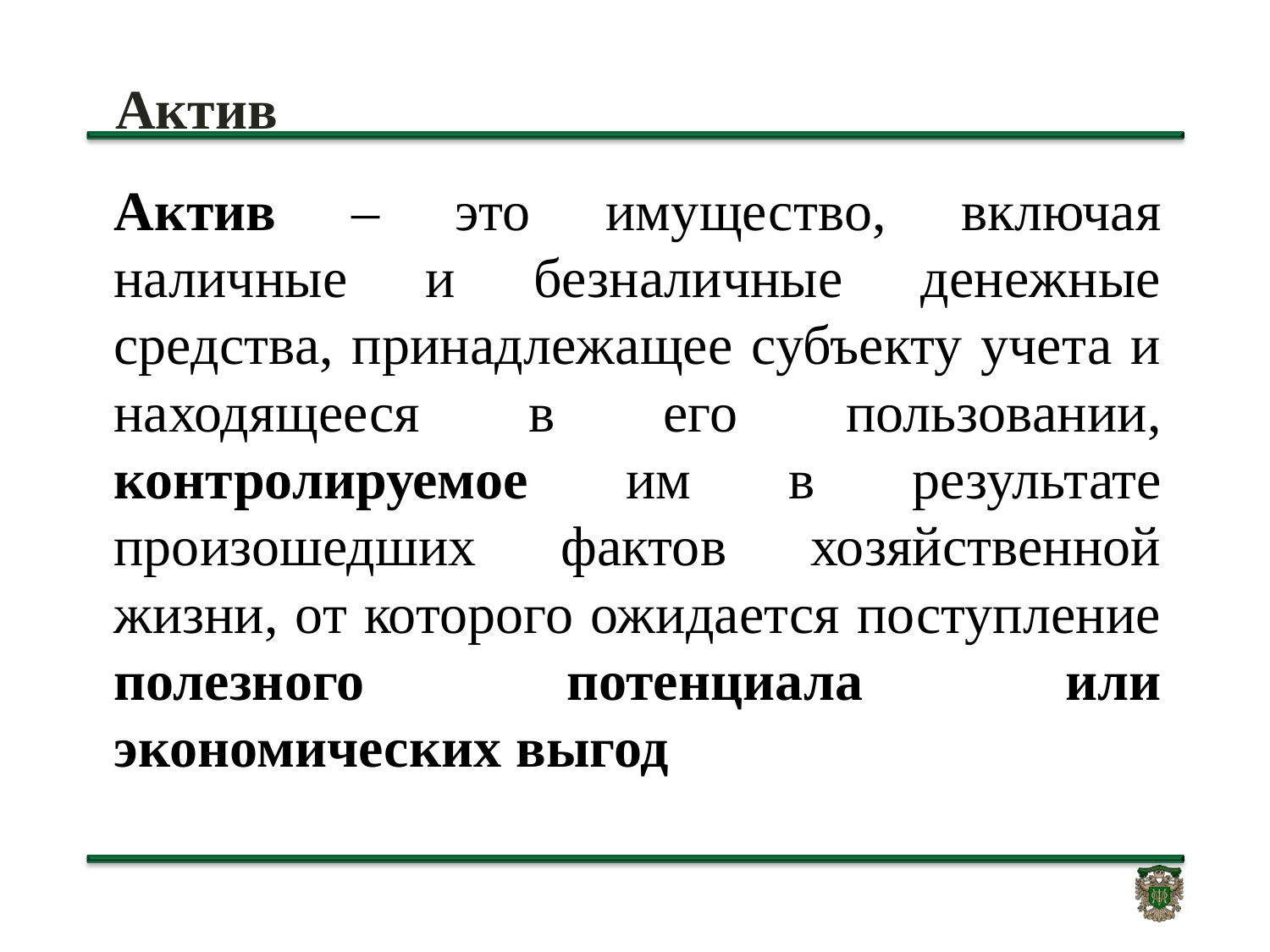

# Актив
Актив – это имущество, включая наличные и безналичные денежные средства, принадлежащее субъекту учета и находящееся в его пользовании, контролируемое им в результате произошедших фактов хозяйственной жизни, от которого ожидается поступление полезного потенциала или экономических выгод